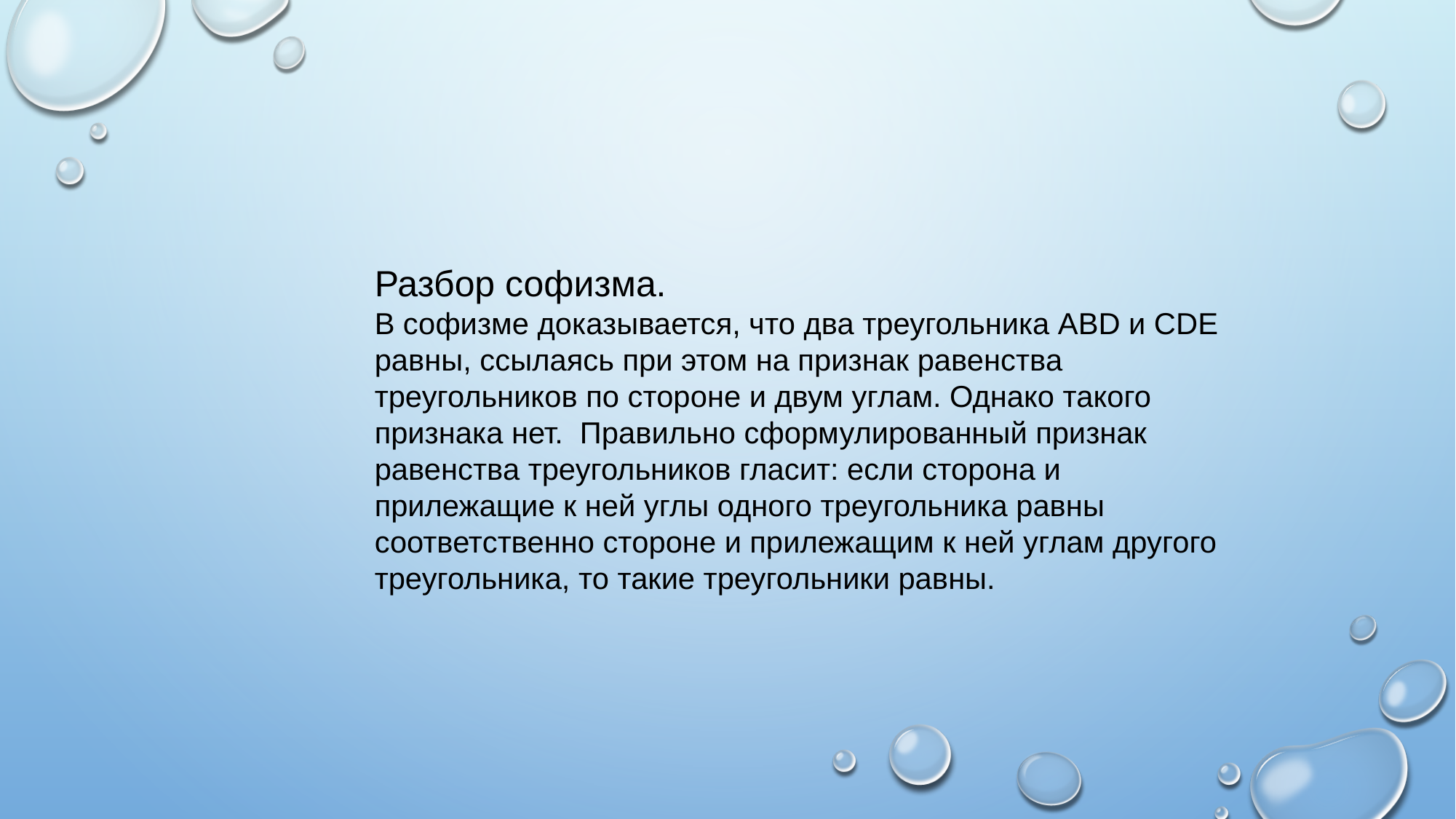

Разбор софизма.
В софизме доказывается, что два треугольника ABD и CDE равны, ссылаясь при этом на признак равенства треугольников по стороне и двум углам. Однако такого признака нет.  Правильно сформулированный признак равенства треугольников гласит: если сторона и прилежащие к ней углы одного треугольника равны соответственно стороне и прилежащим к ней углам другого треугольника, то такие треугольники равны.